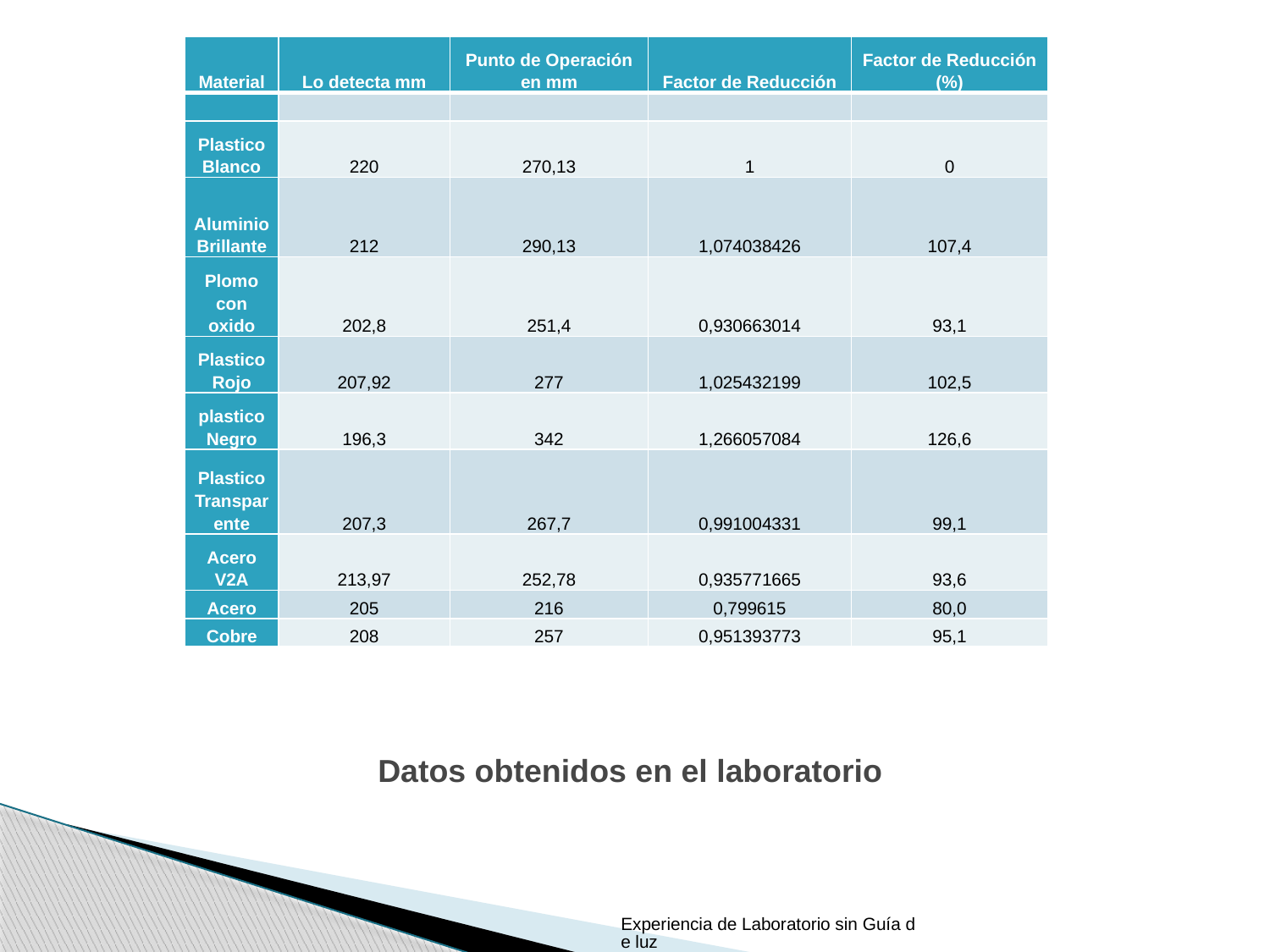

| Material | Lo detecta mm | Punto de Operación en mm | Factor de Reducción | Factor de Reducción (%) |
| --- | --- | --- | --- | --- |
|  |  |  |  |  |
| Plastico Blanco | 220 | 270,13 | 1 | 0 |
| Aluminio Brillante | 212 | 290,13 | 1,074038426 | 107,4 |
| Plomo con oxido | 202,8 | 251,4 | 0,930663014 | 93,1 |
| Plastico Rojo | 207,92 | 277 | 1,025432199 | 102,5 |
| plastico Negro | 196,3 | 342 | 1,266057084 | 126,6 |
| Plastico Transparente | 207,3 | 267,7 | 0,991004331 | 99,1 |
| Acero V2A | 213,97 | 252,78 | 0,935771665 | 93,6 |
| Acero | 205 | 216 | 0,799615 | 80,0 |
| Cobre | 208 | 257 | 0,951393773 | 95,1 |
# Datos obtenidos en el laboratorio
Experiencia de Laboratorio sin Guía de luz